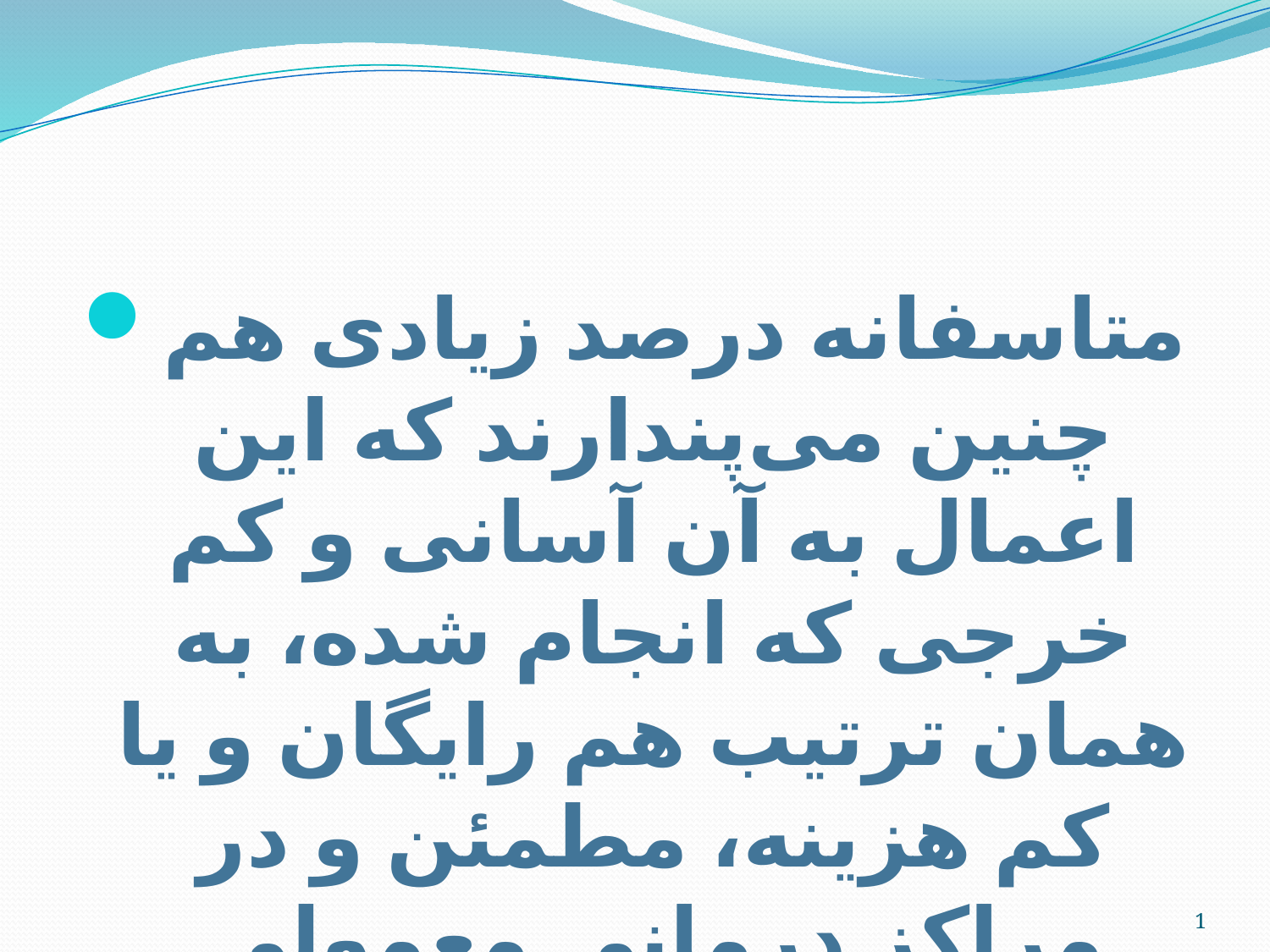

#
متاسفانه درصد زیادی هم چنین می‌پندارند که این اعمال به آن آسانی و کم خرجی که انجام شده، به همان ترتیب هم رایگان و یا کم هزینه، مطمئن و در مراکز درمانی معمولی قابل برگشت هستند.

1